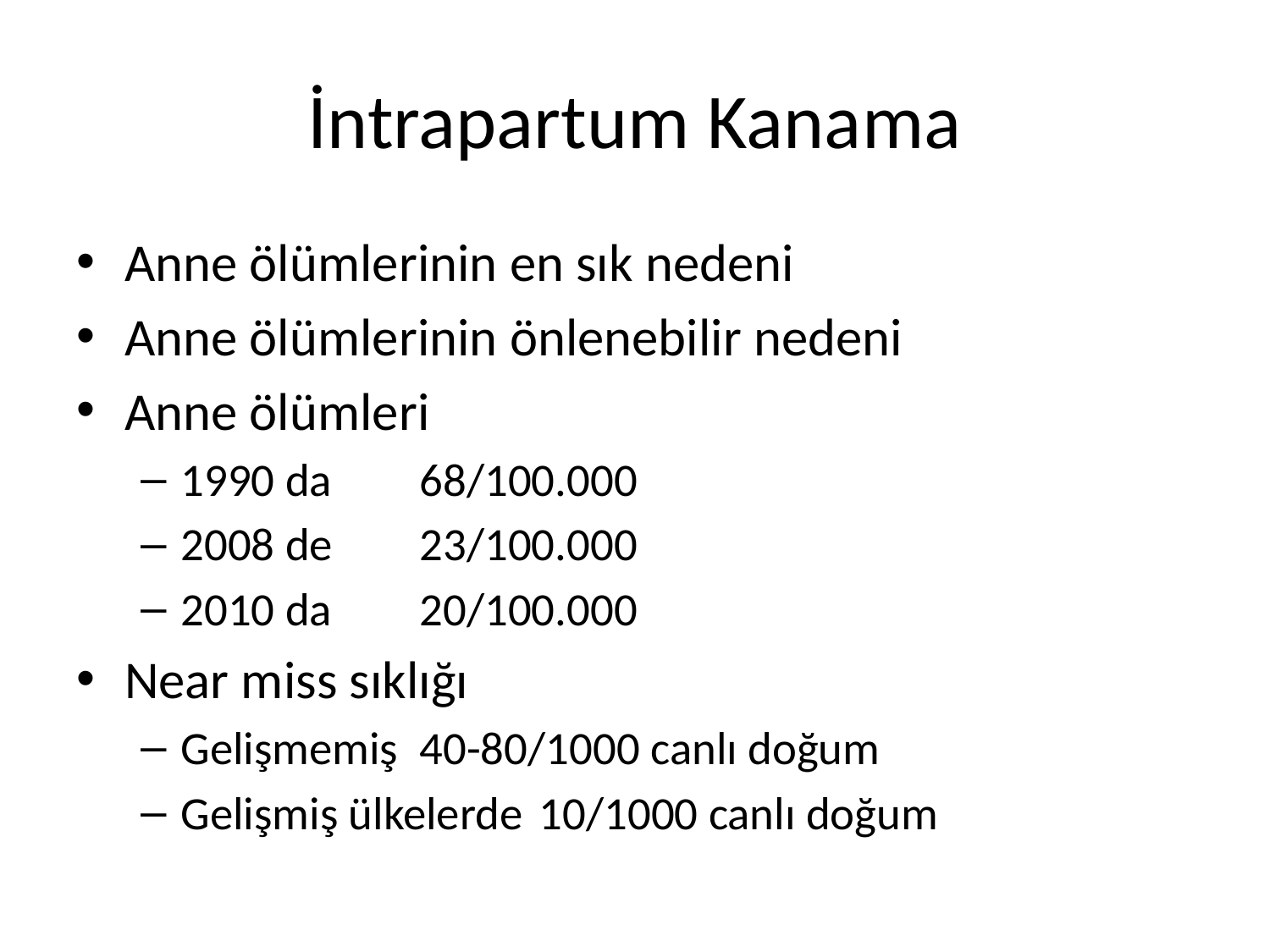

# İntrapartum Kanama
Anne ölümlerinin en sık nedeni
Anne ölümlerinin önlenebilir nedeni
Anne ölümleri
1990 da		68/100.000
2008 de 	23/100.000
2010 da 	20/100.000
Near miss sıklığı
Gelişmemiş 			40-80/1000 canlı doğum
Gelişmiş ülkelerde 		10/1000 canlı doğum